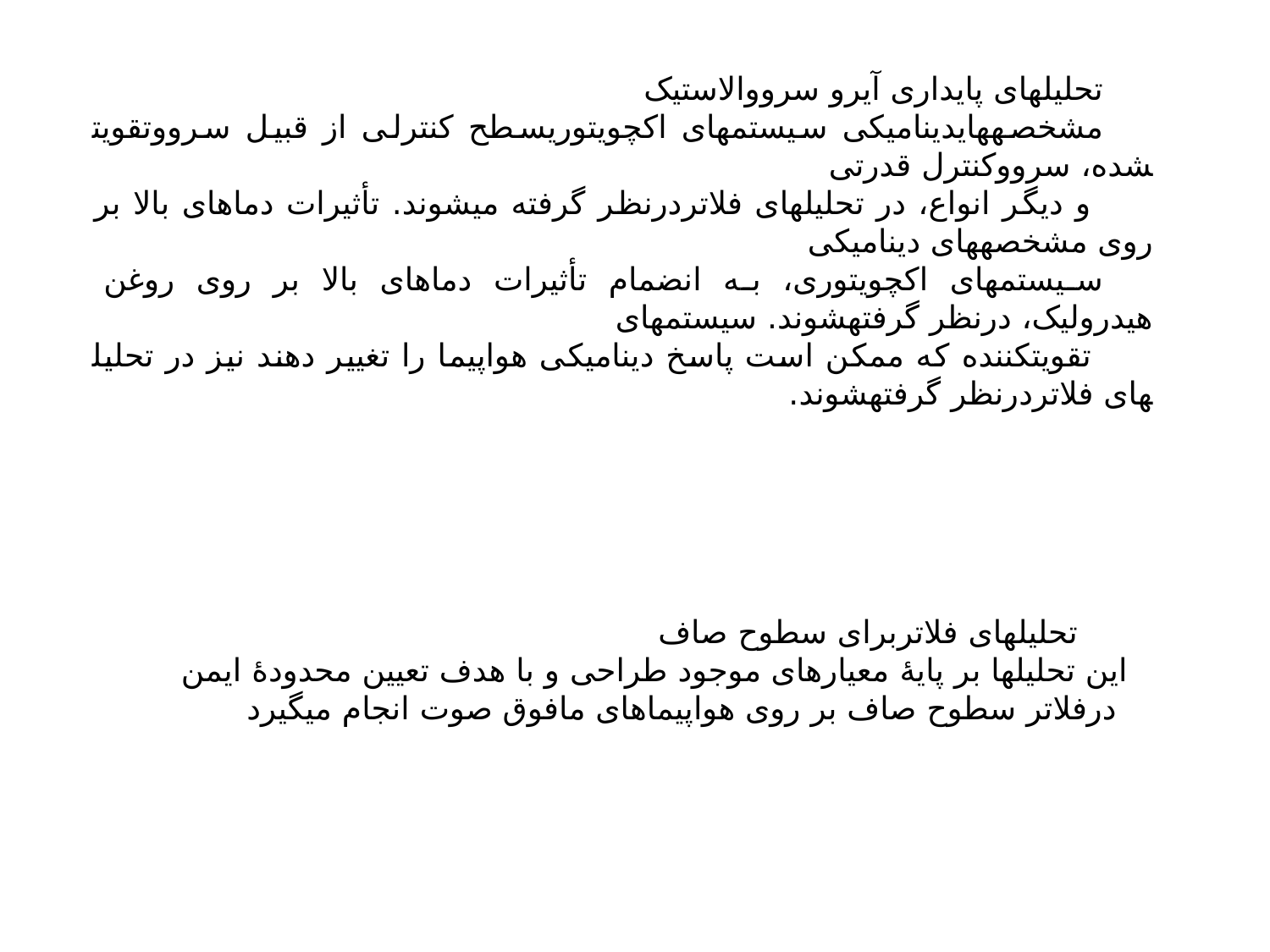

تحلیل­های پایداری آیرو سرووالاستیک
مشخصه­هایدینامیکی سیستم­های اکچویتوریسطح کنترلی از قبیل سرووتقویت­شده، سرووکنترل قدرتی
 و دیگر انواع، در تحلیل­های فلاتردرنظر گرفته می­شوند. تأثیرات دماهای بالا بر روی مشخصه­های دینامیکی
سیستم­های اکچویتوری، به انضمام تأثیرات دماهای بالا بر روی روغن هیدرولیک، درنظر گرفته­شوند. سیستم­های
 تقویت­کننده که ممکن است پاسخ دینامیکی هواپیما را تغییر دهند نیز در تحلیل­های فلاتردرنظر گرفته­شوند.
تحلیل­های فلاتربرای سطوح صاف
این تحلیل­ها بر پایۀ معیارهای موجود طراحی و با هدف تعیین محدودۀ ایمن  درفلاتر سطوح صاف بر روی هواپیماهای مافوق صوت انجام می­گیرد